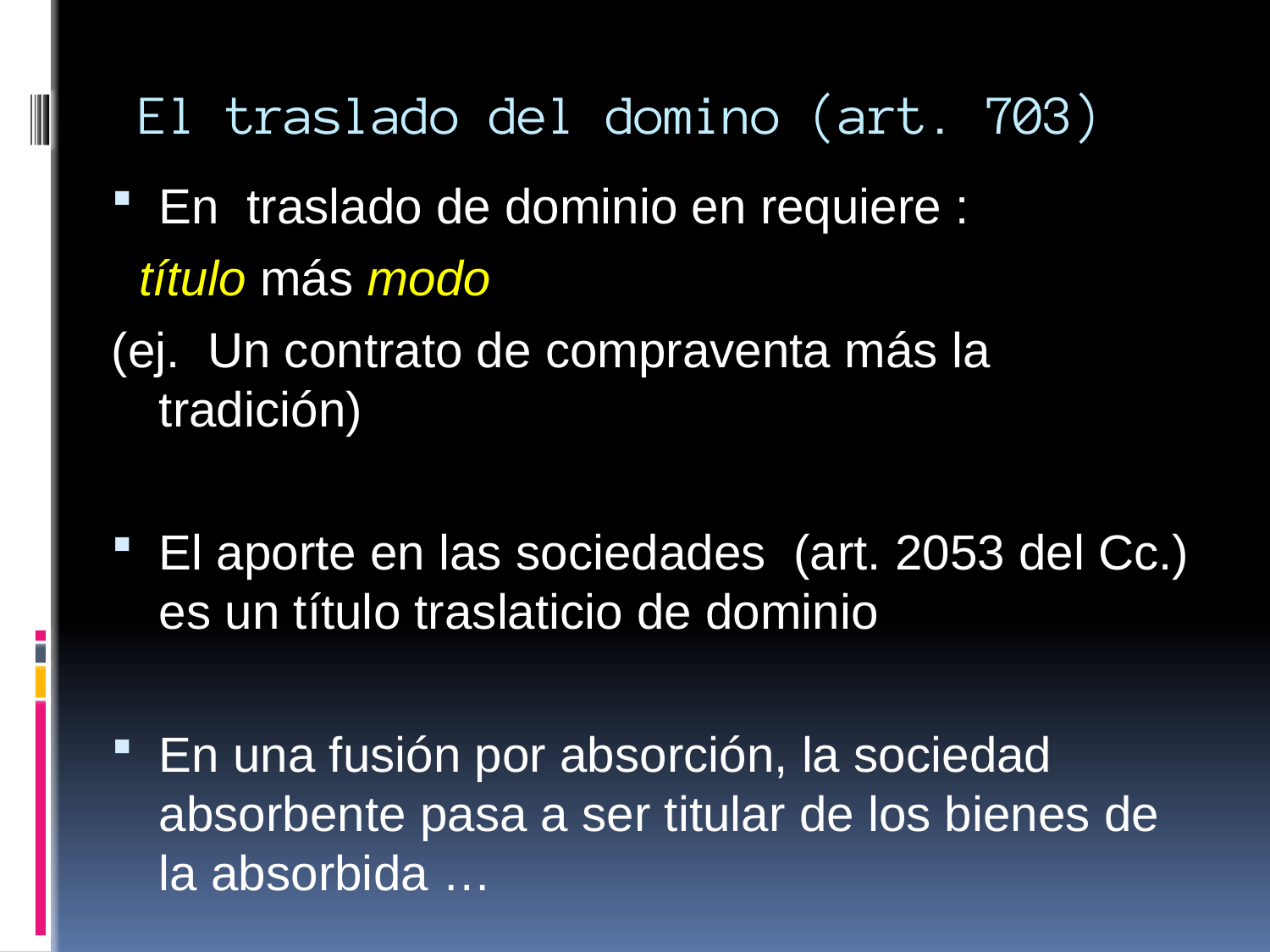

# El traslado del domino (art. 703)
En  traslado de dominio en requiere :
  título más modo
(ej.  Un contrato de compraventa más la tradición)

El aporte en las sociedades  (art. 2053 del Cc.) es un título traslaticio de dominio

En una fusión por absorción, la sociedad absorbente pasa a ser titular de los bienes de la absorbida …